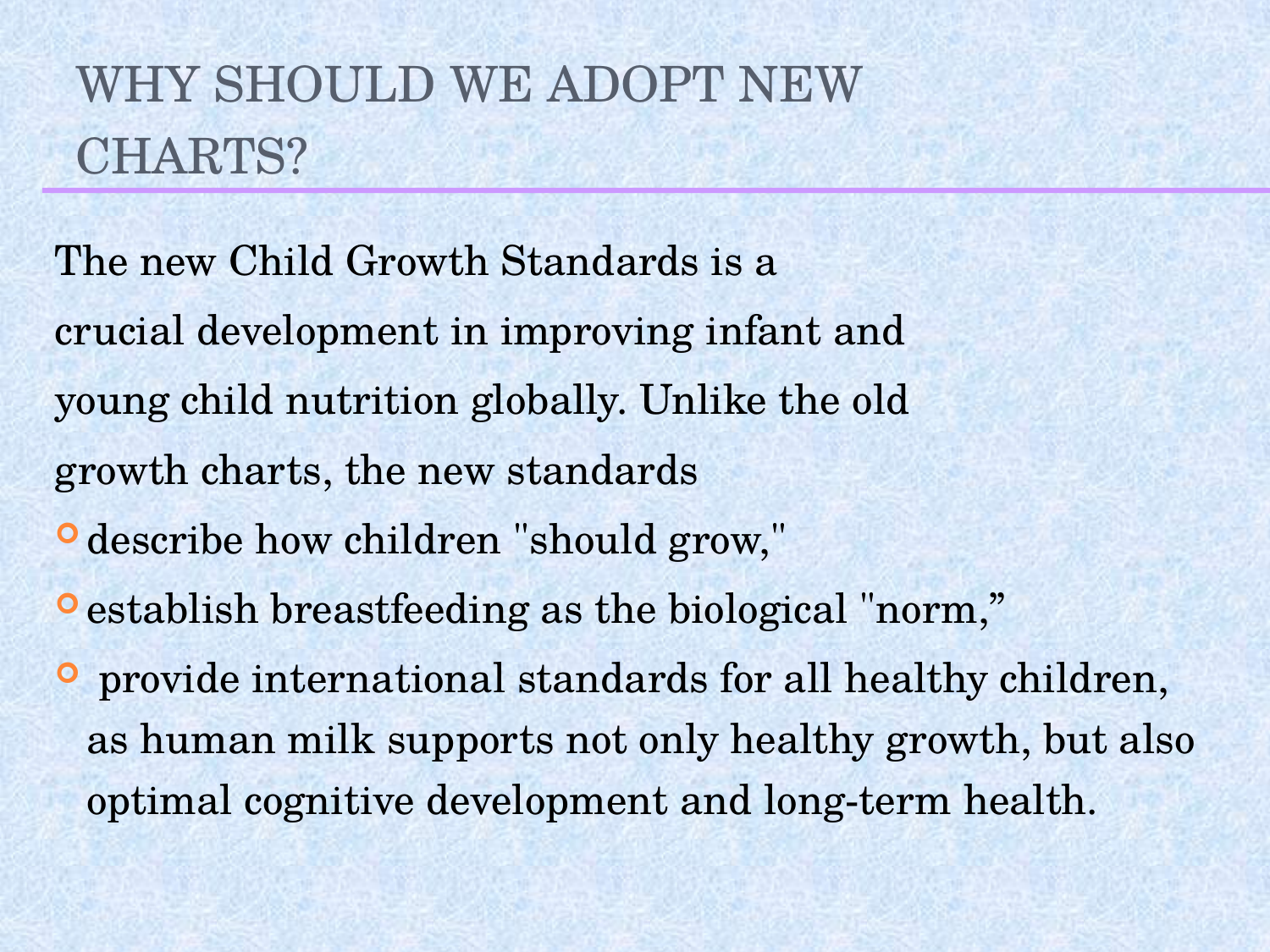

# Why should we adopt new charts?

The new Child Growth Standards is a
crucial development in improving infant and
young child nutrition globally. Unlike the old
growth charts, the new standards
describe how children "should grow,"
establish breastfeeding as the biological "norm,”
 provide international standards for all healthy children, as human milk supports not only healthy growth, but also optimal cognitive development and long-term health.